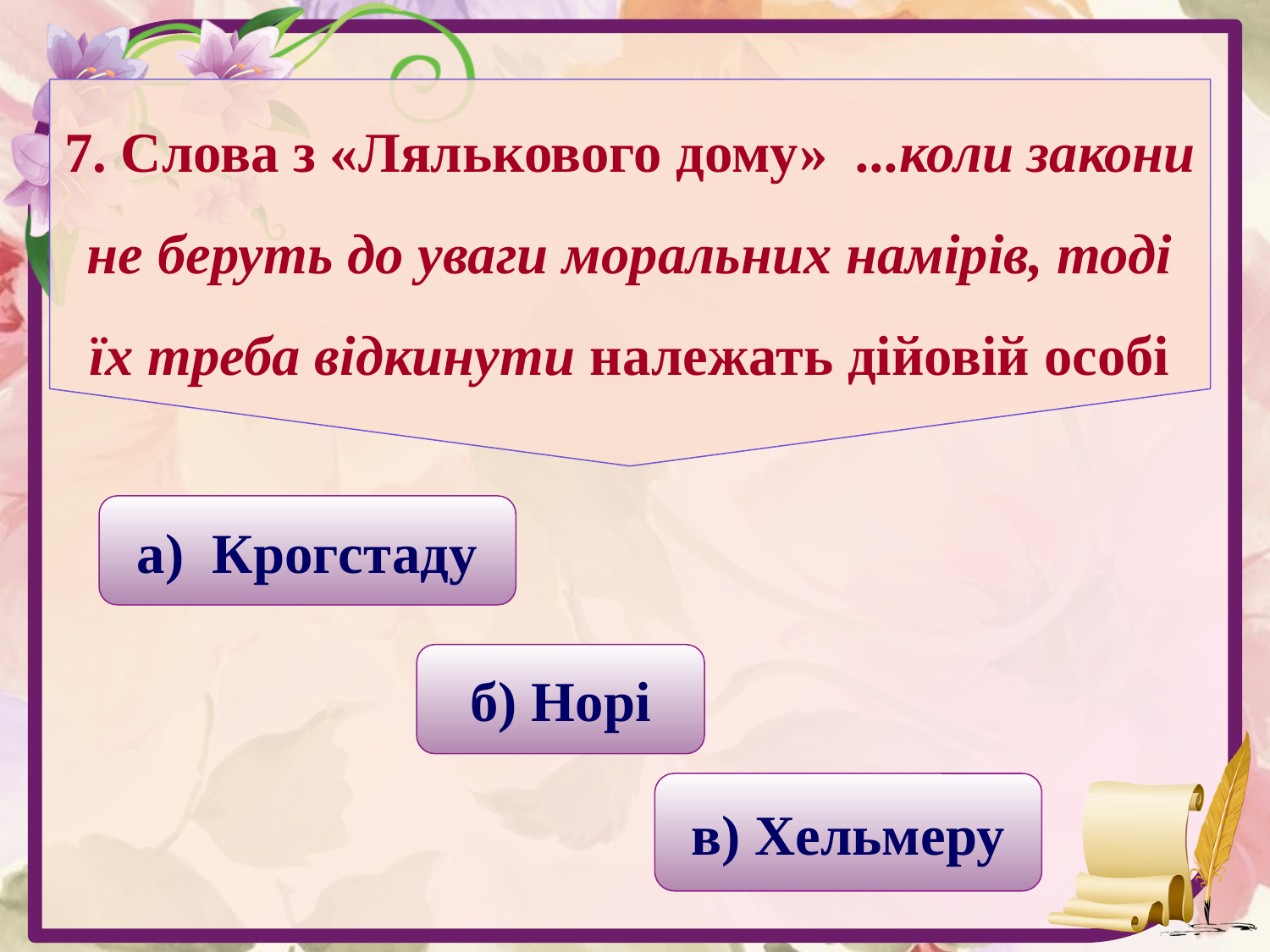

7. Слова з «Лялькового дому»  ...коли закони не беруть до уваги моральних намірів, тоді їх треба відкинути належать дійовій особі

а)  Крогстаду
б) Норі
в) Хельмеру